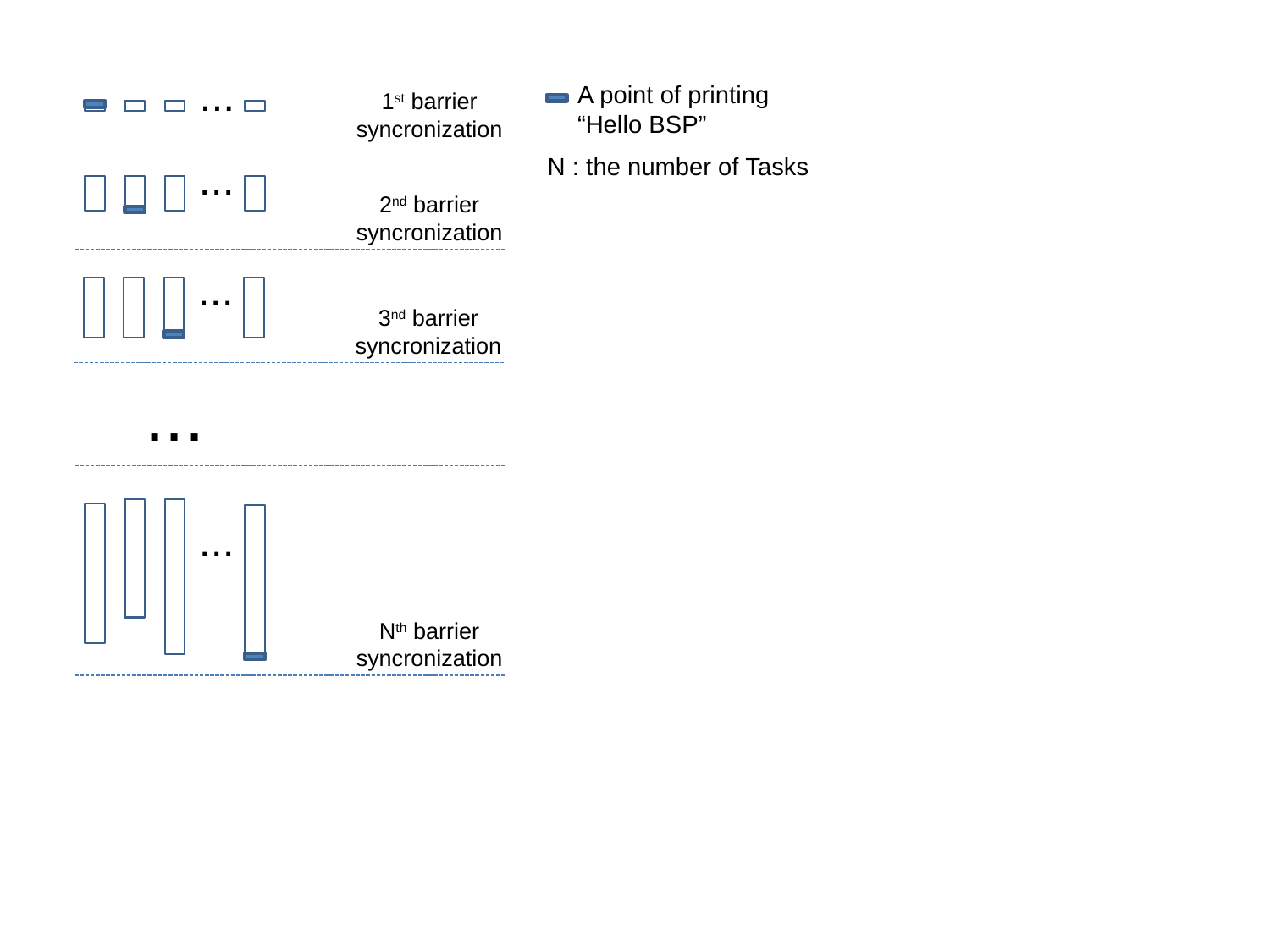

...
A point of printing  “Hello BSP”
1st barrier syncronization

N : the number of Tasks
...

2nd barrier syncronization

...

3nd barrier syncronization

...

...
Nth barrier syncronization